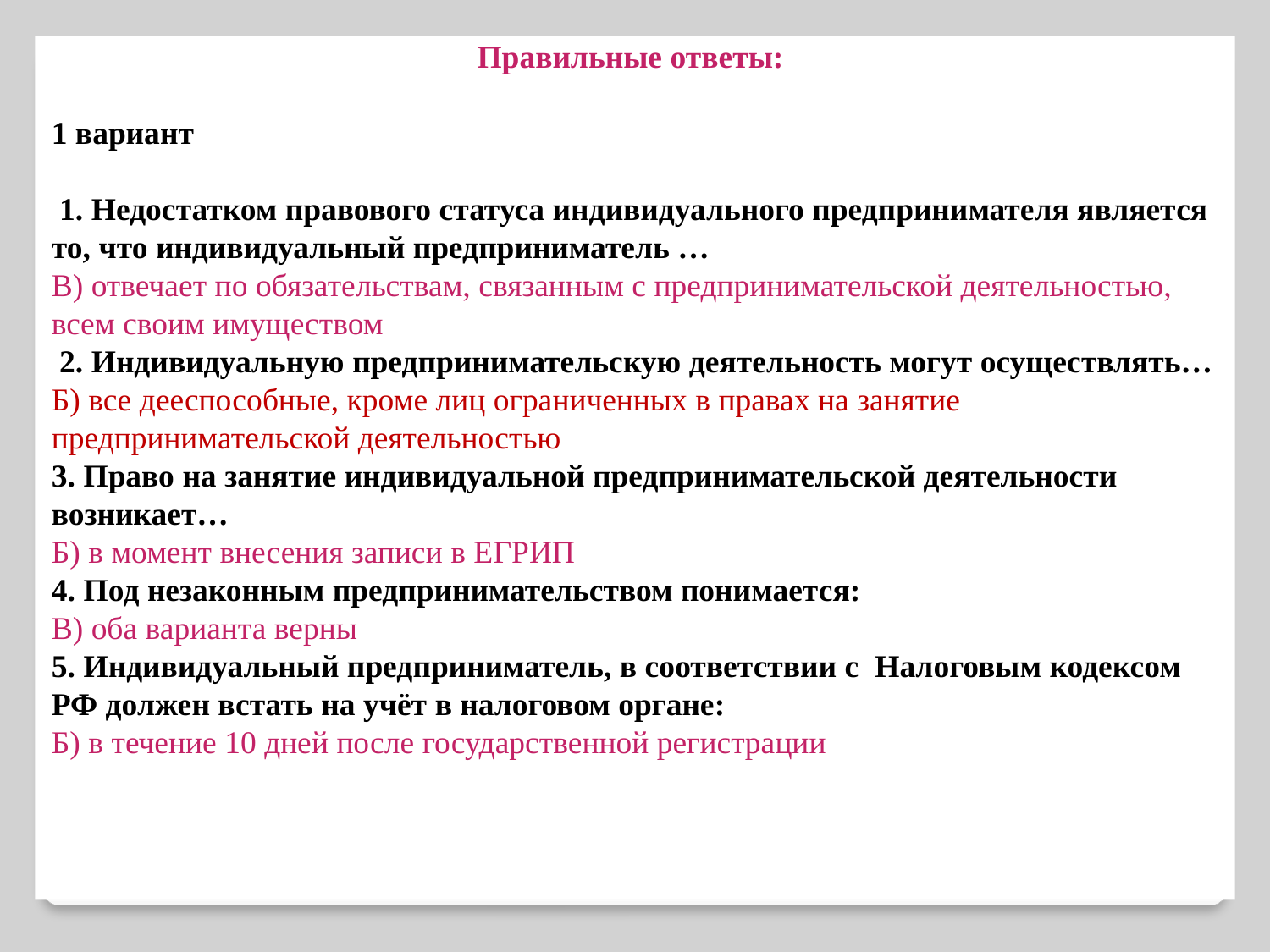

Правильные ответы:

1 вариант

 1. Недостатком правового статуса индивидуального предпринимателя является то, что индивидуальный предприниматель …
В) отвечает по обязательствам, связанным с предпринимательской деятельностью, всем своим имуществом
 2. Индивидуальную предпринимательскую деятельность могут осуществлять…
Б) все дееспособные, кроме лиц ограниченных в правах на занятие предпринимательской деятельностью
3. Право на занятие индивидуальной предпринимательской деятельности возникает…
Б) в момент внесения записи в ЕГРИП
4. Под незаконным предпринимательством понимается:
В) оба варианта верны
5. Индивидуальный предприниматель, в соответствии с  Налоговым кодексом РФ должен встать на учёт в налоговом органе:
Б) в течение 10 дней после государственной регистрации
#